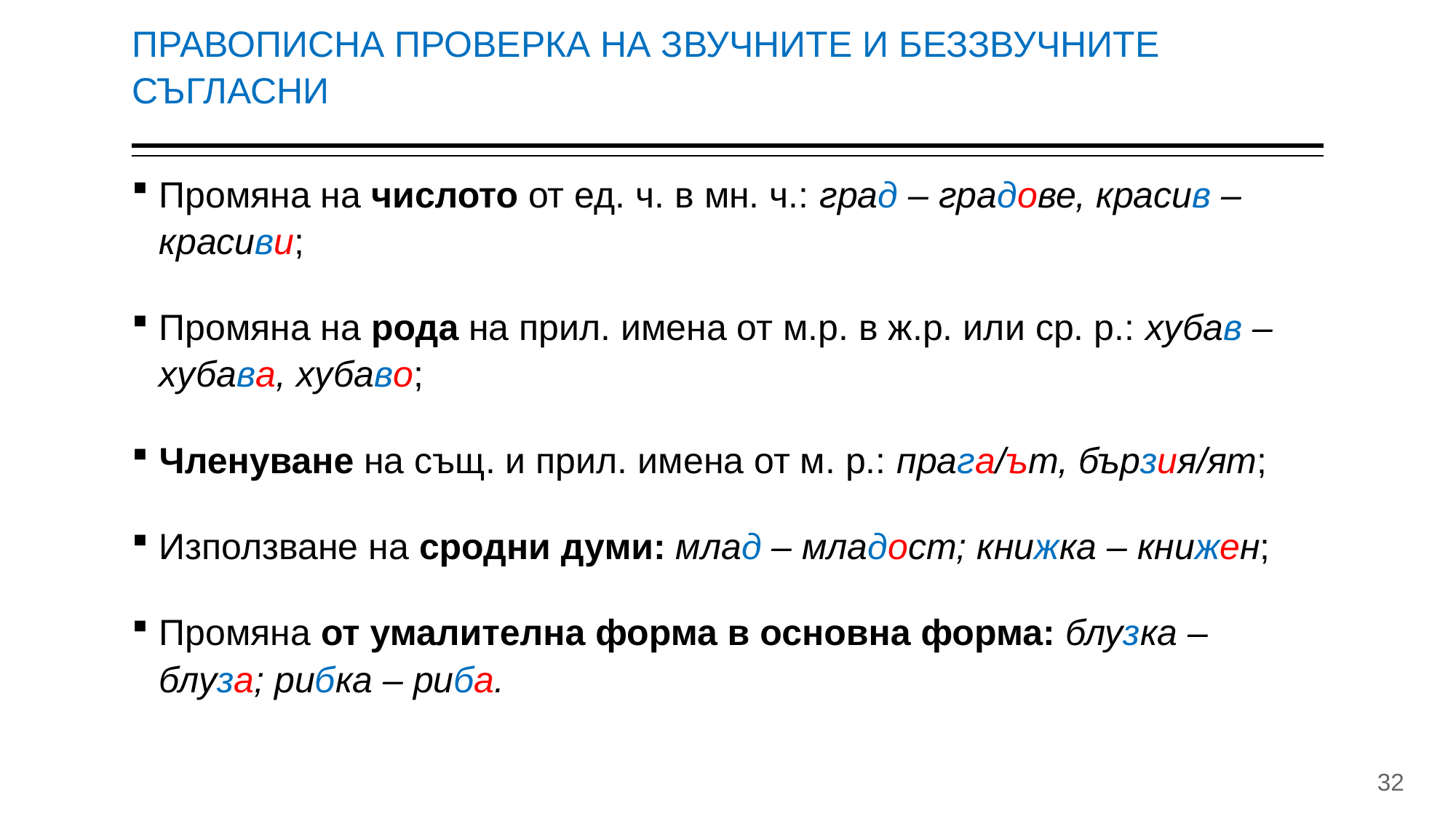

# ПРАВОПИСНА ПРОВЕРКА НА ЗВУЧНИТЕ И БЕЗЗВУЧНИТЕ СЪГЛАСНИ
Промяна на числото от ед. ч. в мн. ч.: град – градове, красив – красиви;
Промяна на рода на прил. имена от м.р. в ж.р. или ср. р.: хубав – хубава, хубаво;
Членуване на същ. и прил. имена от м. р.: прага/ът, бързия/ят;
Използване на сродни думи: млад – младост; книжка – книжен;
Промяна от умалителна форма в основна форма: блузка – блуза; рибка – риба.

32